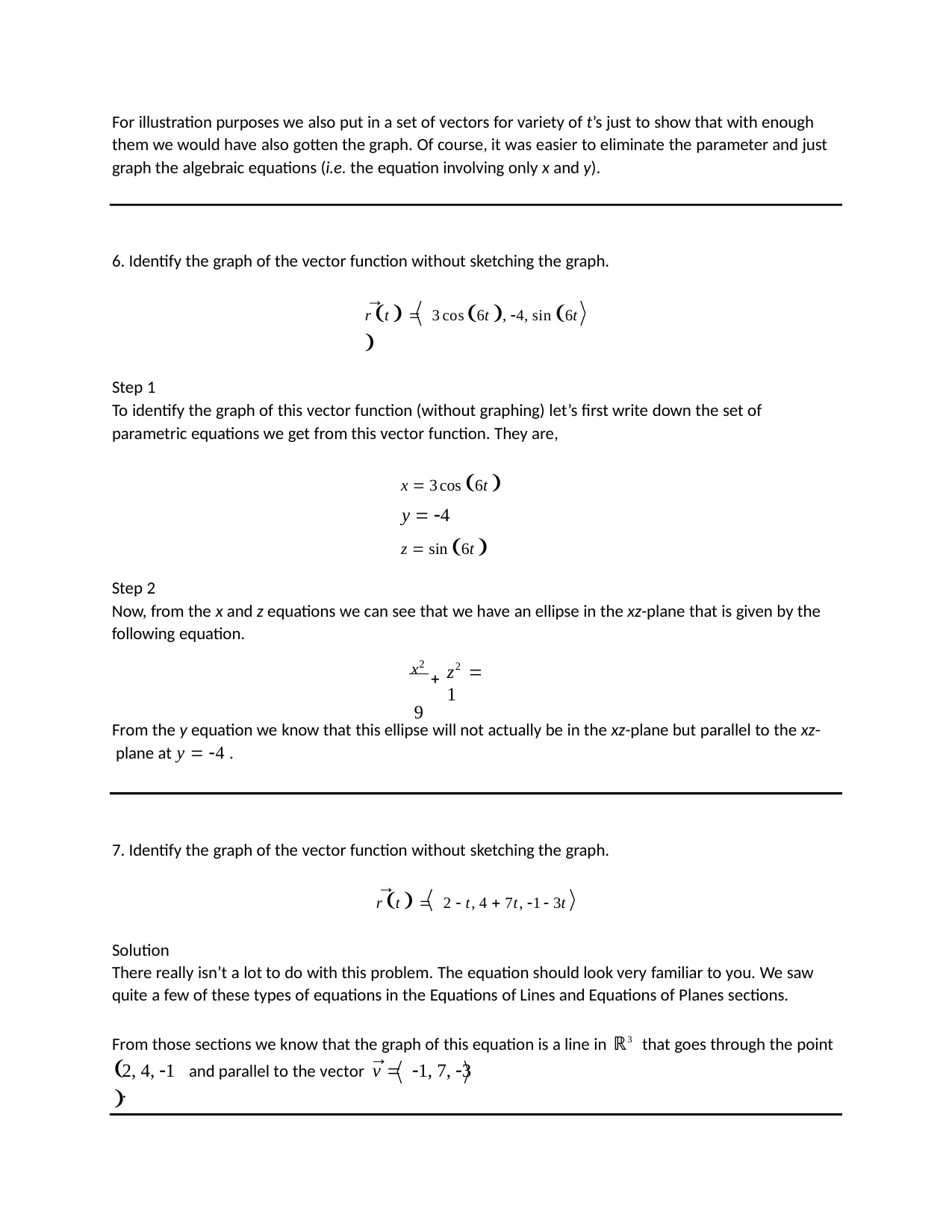

For illustration purposes we also put in a set of vectors for variety of t’s just to show that with enough  them we would have also gotten the graph. Of course, it was easier to eliminate the parameter and just  graph the algebraic equations (i.e. the equation involving only x and y).

6. Identify the graph of the vector function without sketching the graph.
→
r (t ) =  3cos(6t ), −4, sin (6t )

Step 1
To identify the graph of this vector function (without graphing) let’s first write down the set of  parametric equations we get from this vector function. They are,

x = 3cos (6t )
y = −4
z = sin (6t )
Step 2
Now, from the x and z equations we can see that we have an ellipse in the xz-plane that is given by the  following equation.
x2 +
9
2
z   = 1

From the y equation we know that this ellipse will not actually be in the xz-plane but parallel to the xz-  plane at y = −4 .

7. Identify the graph of the vector function without sketching the graph.
→
r (t ) =   2 − t,4 + 7t, −1− 3t

Solution
There really isn’t a lot to do with this problem. The equation should look very familiar to you. We saw  quite a few of these types of equations in the Equations of Lines and Equations of Planes sections.
From those sections we know that the graph of this equation is a line in ℝ3 that goes through the point
→
(	)
2, 4, −1   and parallel to the vector  v =  −1, 7, −3  .